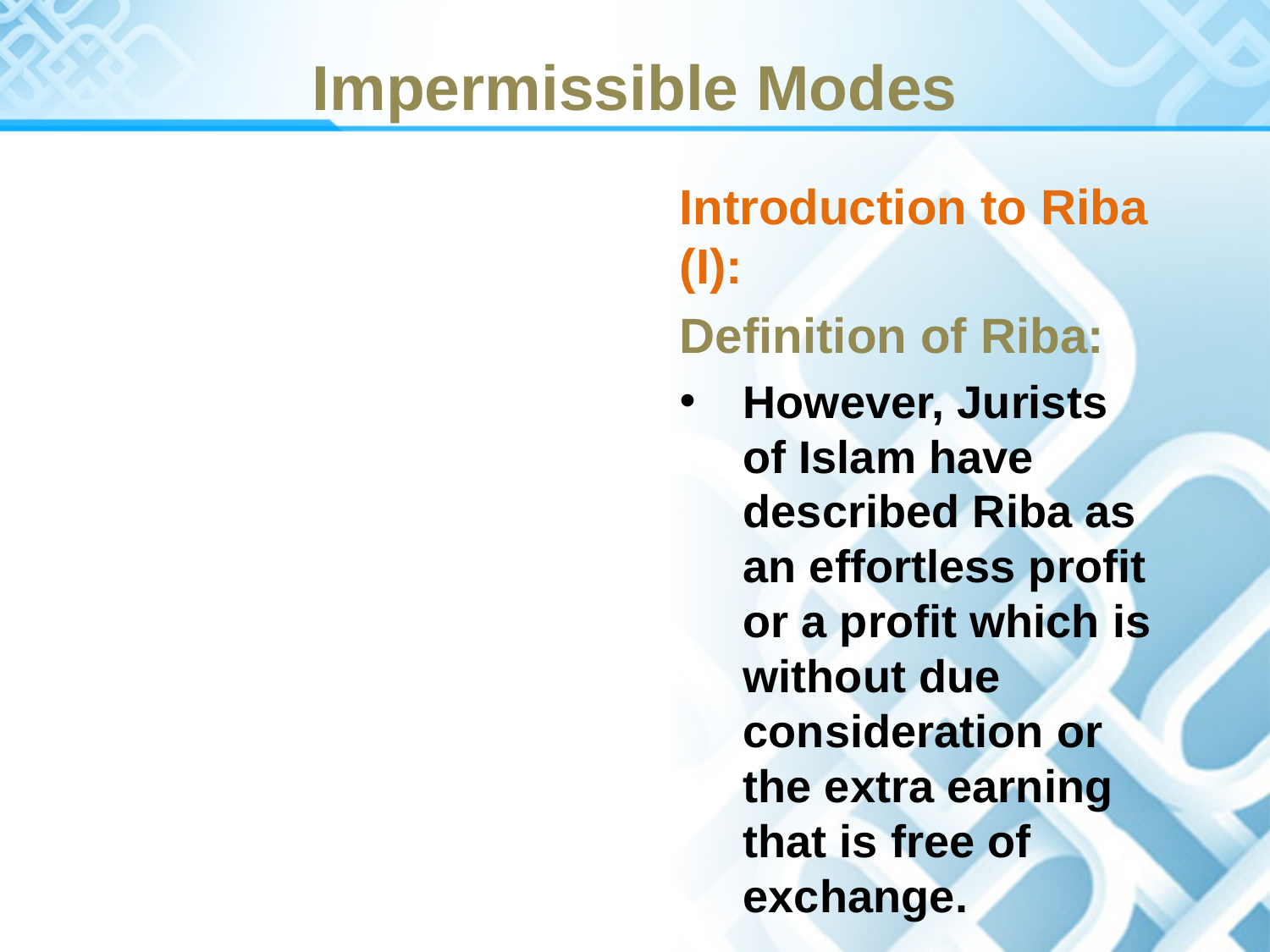

Impermissible Modes
Introduction to Riba (I):
Definition of Riba:
However, Jurists of Islam have described Riba as an effortless profit or a profit which is without due consideration or the extra earning that is free of exchange.